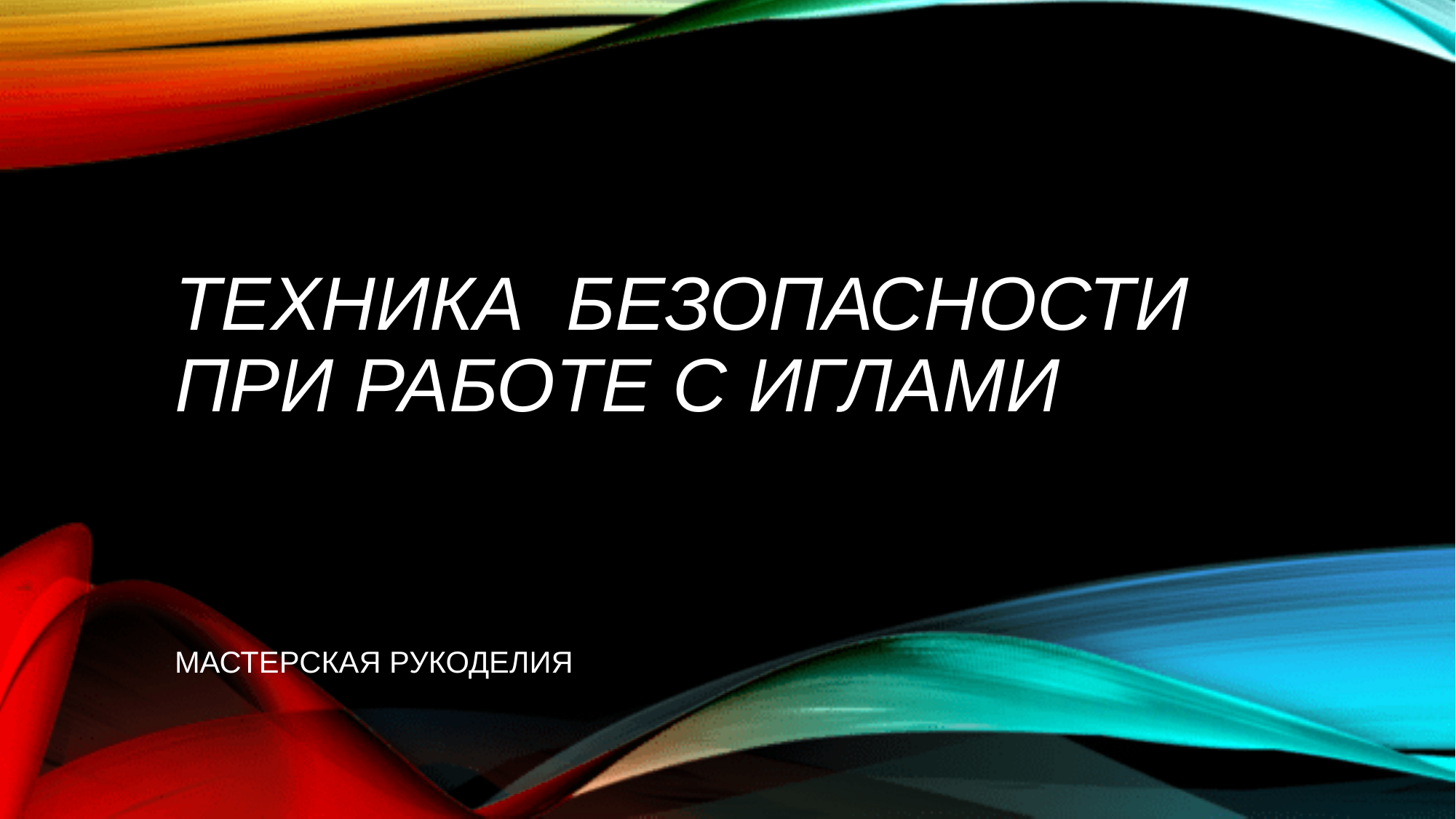

# ТЕХНИКА  БЕЗОПАСНОСТИ ПРИ РАБОТЕ С ИГЛАМИ
МАСТЕРСКАЯ РУКОДЕЛИЯ